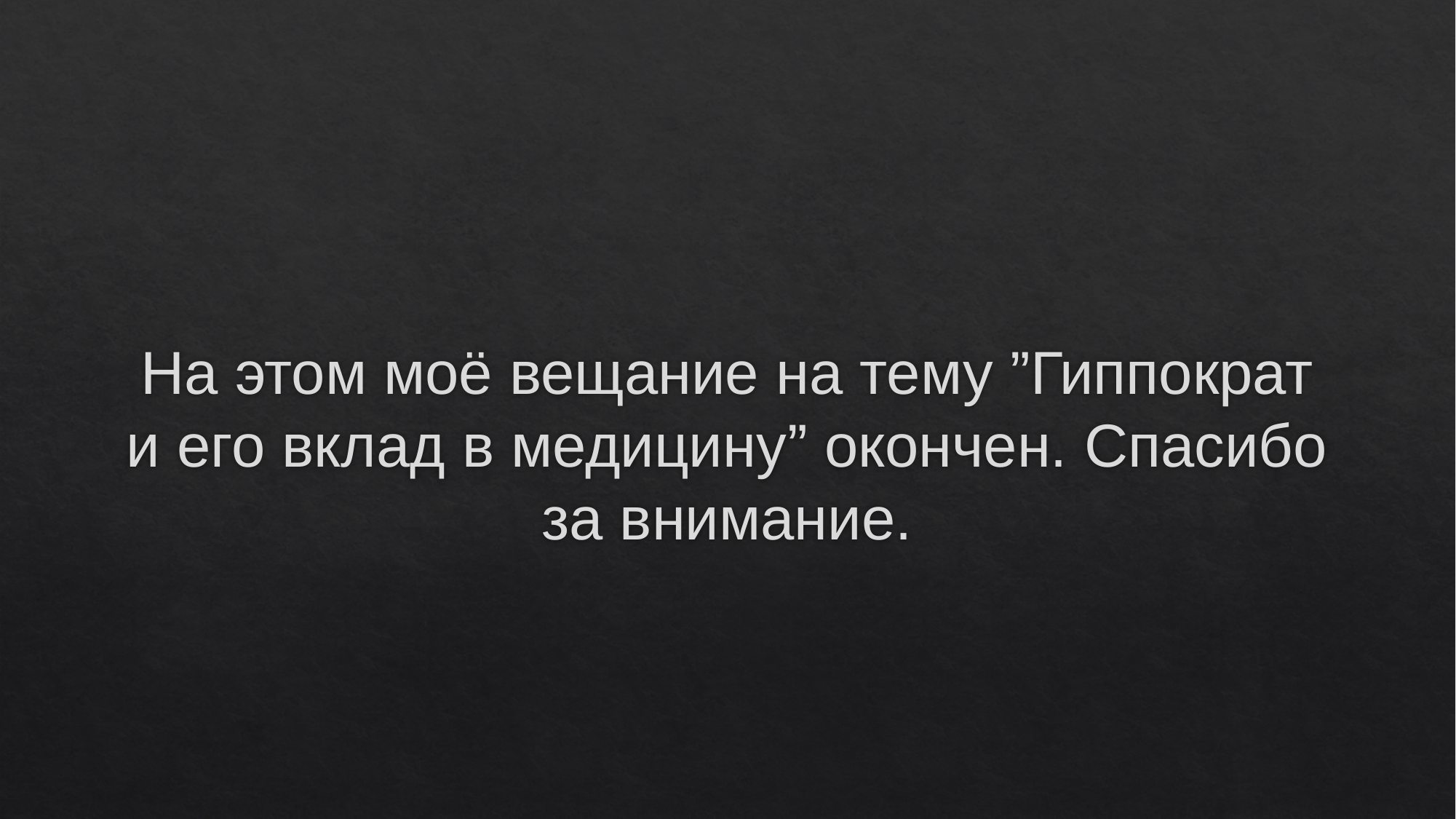

# На этом моё вещание на темy ”Гиппократ и его вклад в медицину” окончен. Спасибо за внимание.